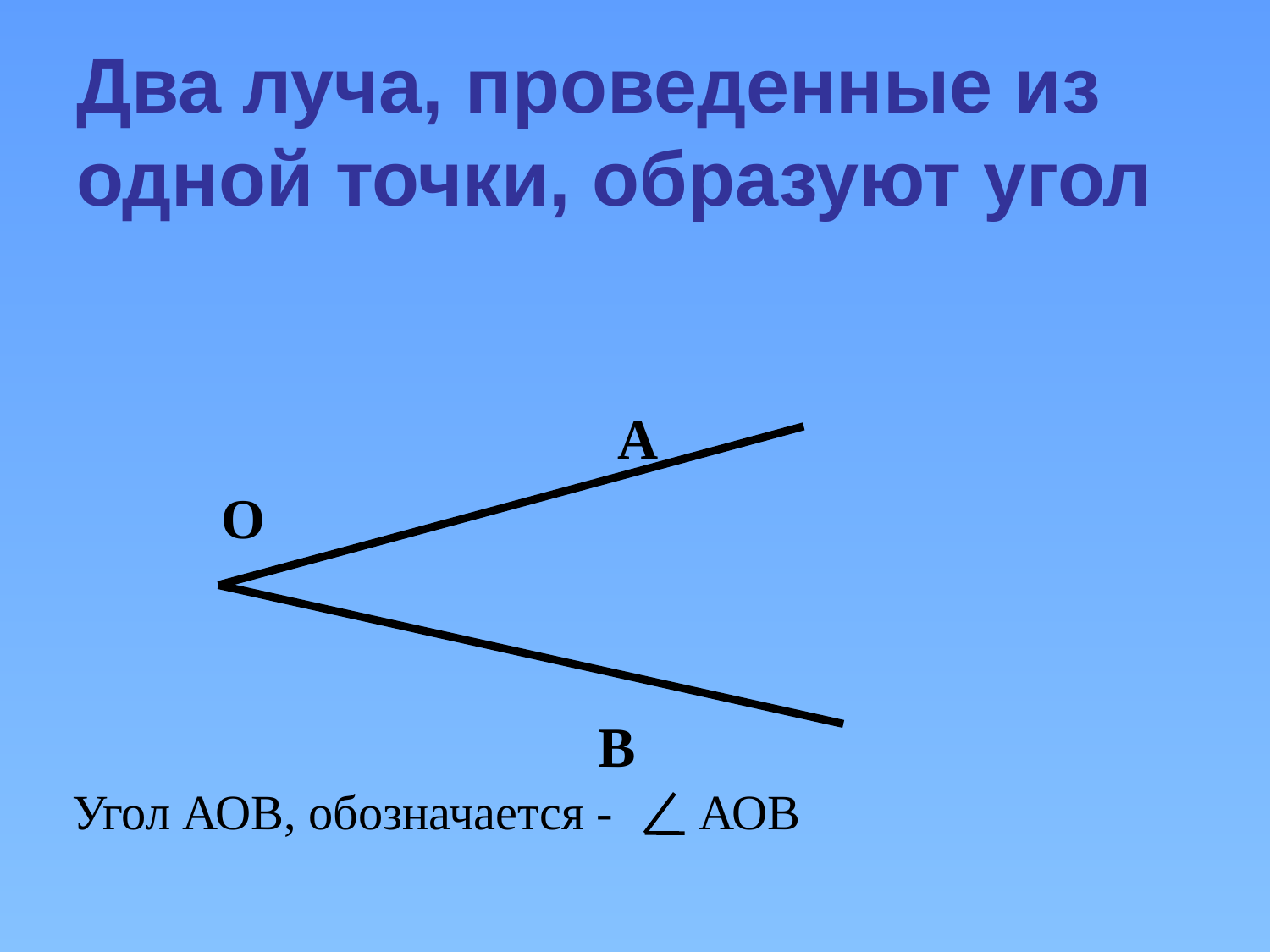

# Два луча, проведенные из одной точки, образуют угол
А
О
В
Угол АОВ, обозначается -       АОВ